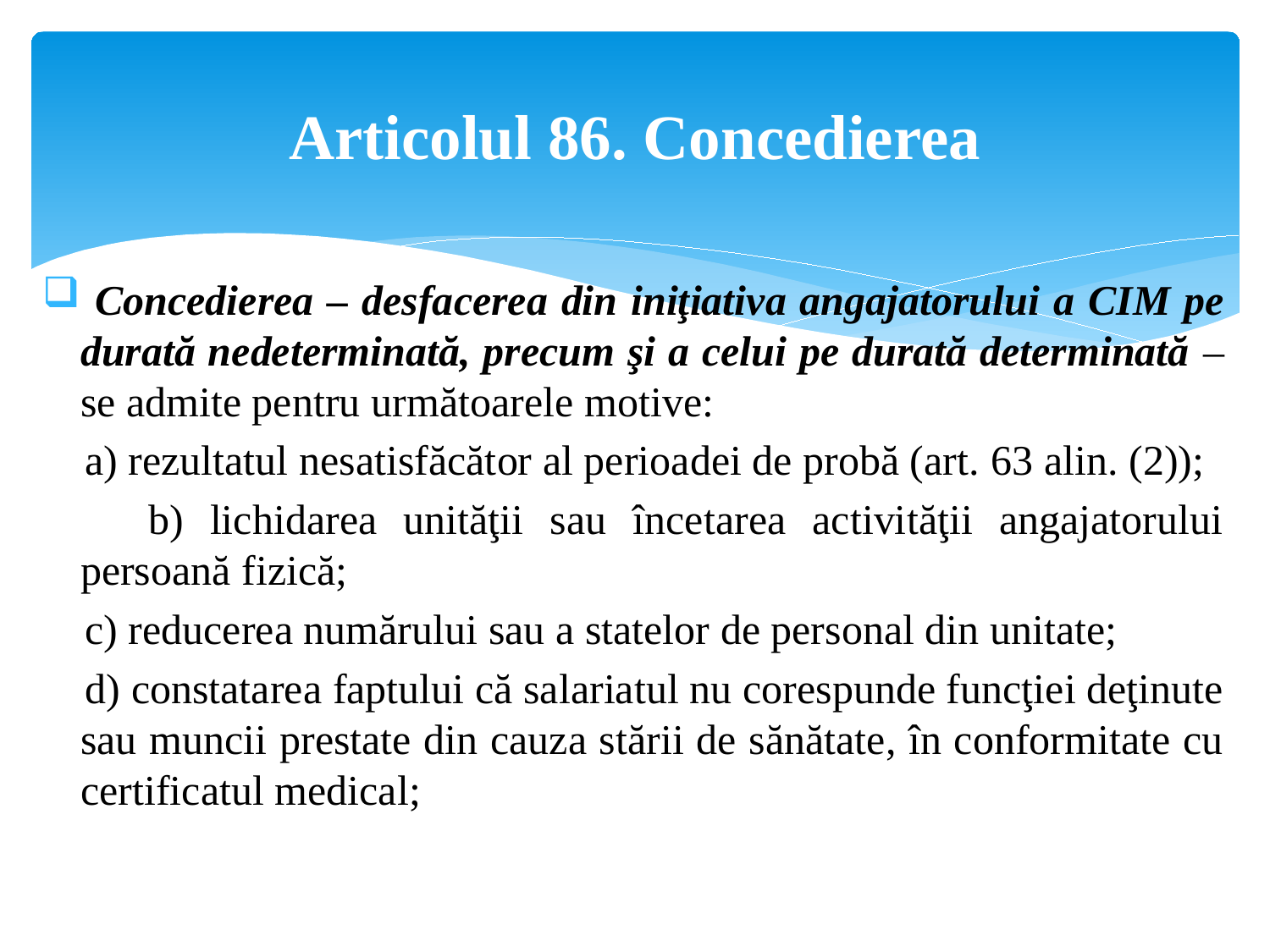

# Articolul 86. Concedierea
 Concedierea – desfacerea din iniţiativa angajatorului a CIM pe durată nedeterminată, precum şi a celui pe durată determinată – se admite pentru următoarele motive:
    a) rezultatul nesatisfăcător al perioadei de probă (art. 63 alin. (2));
    b) lichidarea unităţii sau încetarea activităţii angajatorului persoană fizică;
    c) reducerea numărului sau a statelor de personal din unitate;
    d) constatarea faptului că salariatul nu corespunde funcţiei deţinute sau muncii prestate din cauza stării de sănătate, în conformitate cu certificatul medical;